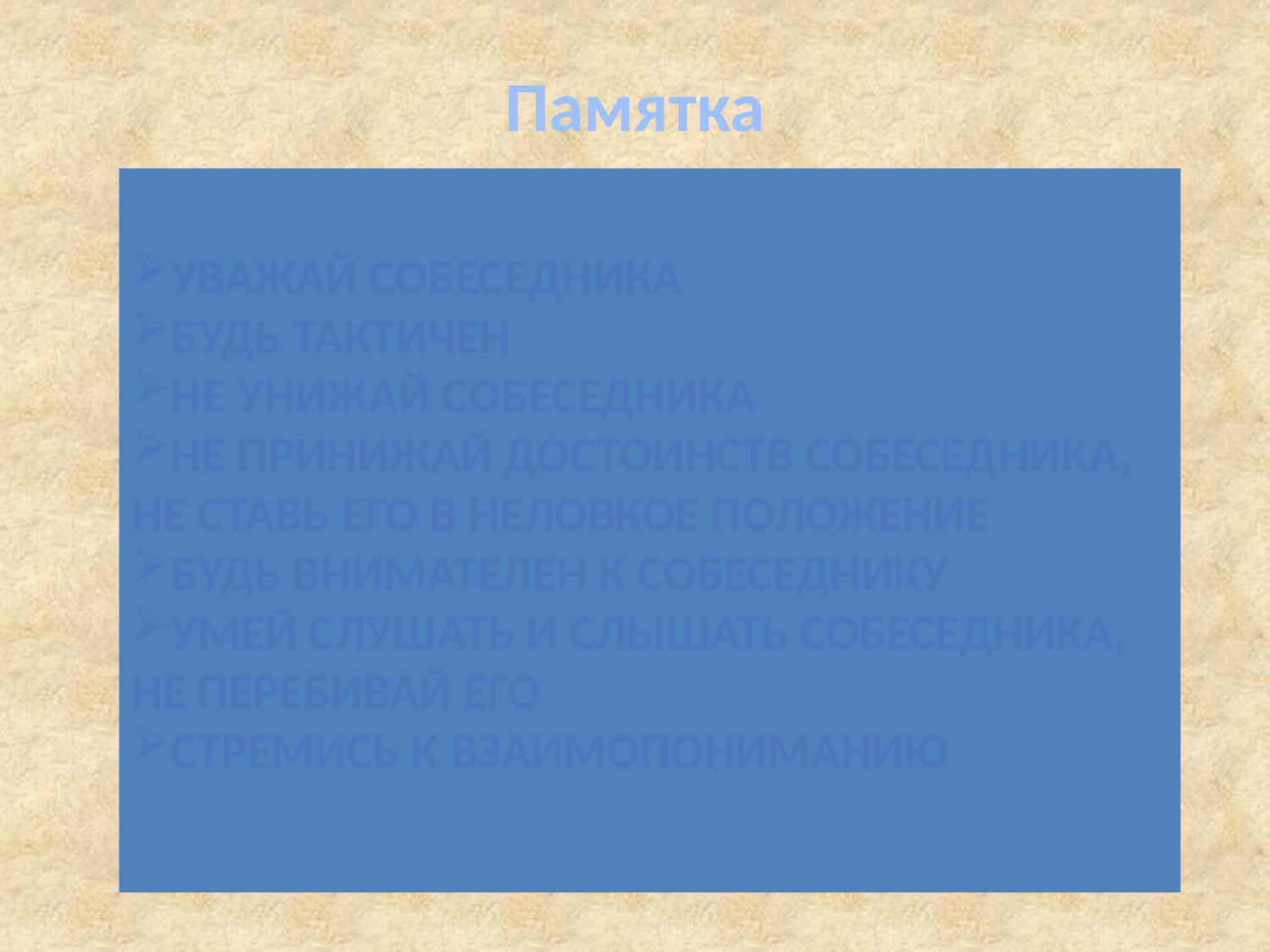

# Памятка
Уважай собеседника
Будь тактичен
Не унижай собеседника
Не принижай достоинств собеседника, не ставь его в неловкое положение
Будь внимателен к собеседнику
Умей слушать и слышать собеседника, не перебивай его
Стремись к взаимопониманию